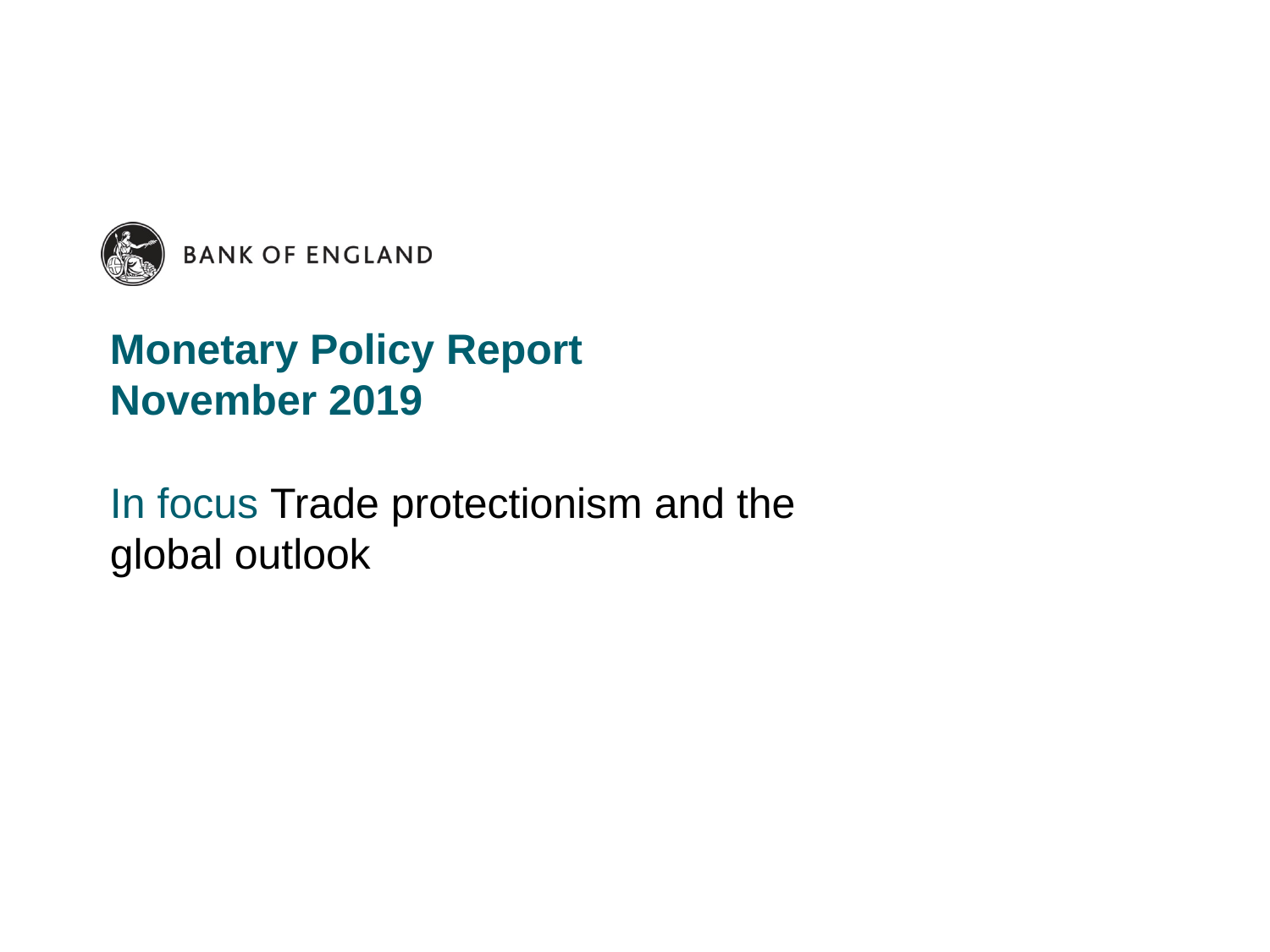

# Monetary Policy Report November 2019
In focus Trade protectionism and the global outlook